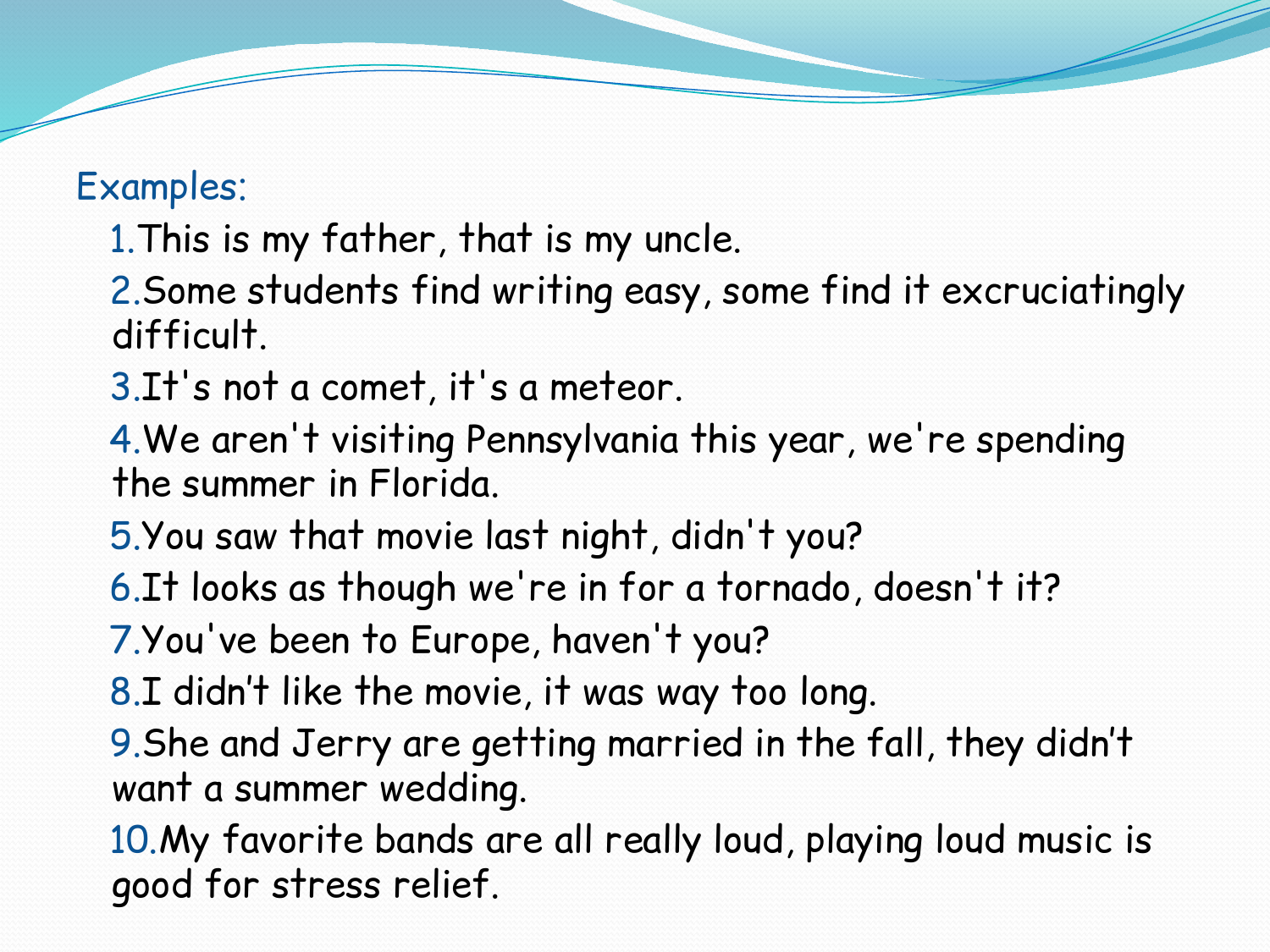

Examples:
   1.This is my father, that is my uncle.
   2.Some students find writing easy, some find it excruciatingly difficult.
   3.It's not a comet, it's a meteor.
   4.We aren't visiting Pennsylvania this year, we're spending the summer in Florida.
   5.You saw that movie last night, didn't you?
   6.It looks as though we're in for a tornado, doesn't it?
   7.You've been to Europe, haven't you?
   8.I didn’t like the movie, it was way too long.
   9.She and Jerry are getting married in the fall, they didn’t want a summer wedding.
   10.My favorite bands are all really loud, playing loud music is good for stress relief.